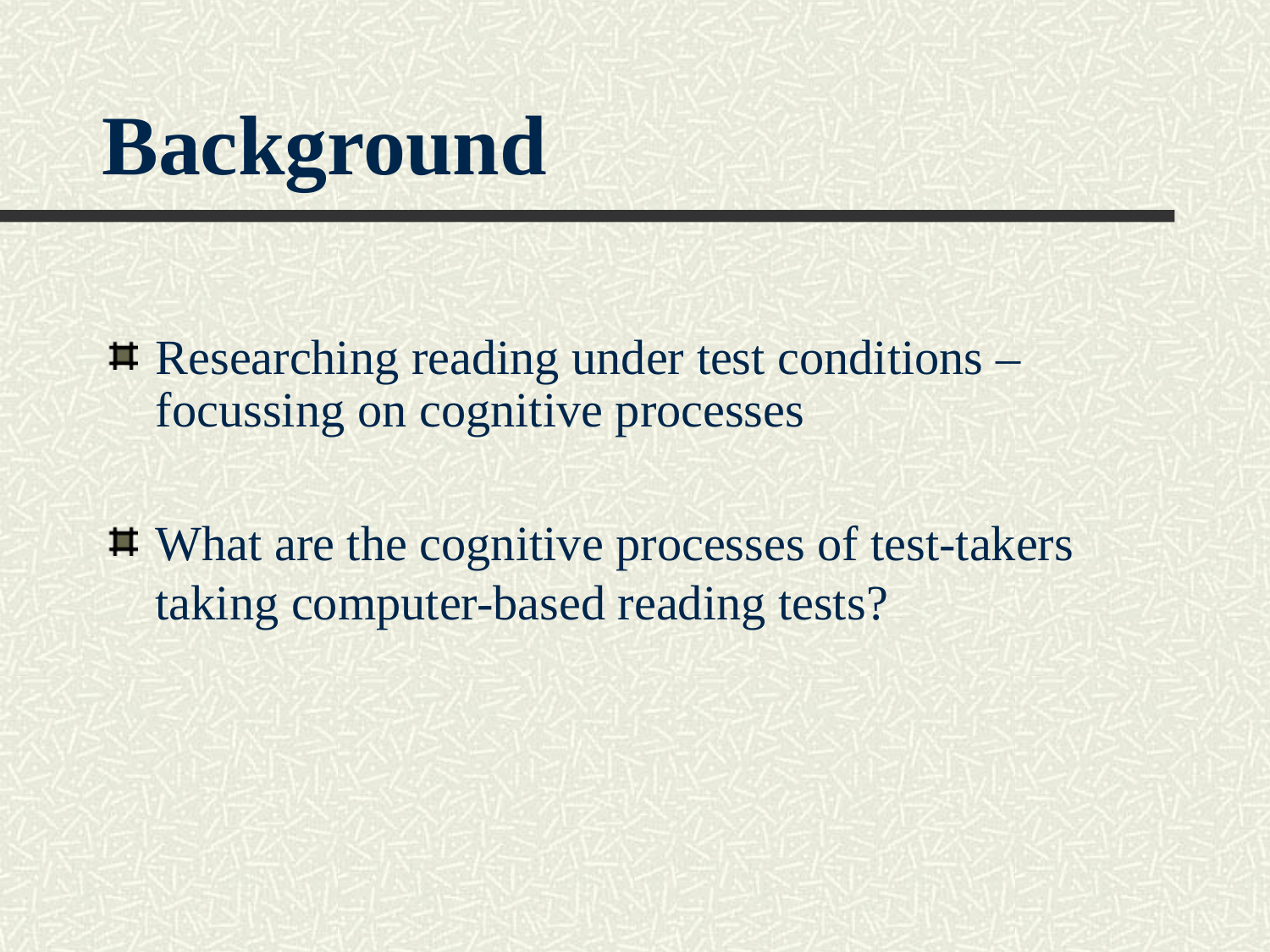

# Background

Researching reading under test conditions – focussing on cognitive processes

What are the cognitive processes of test-takers taking computer-based reading tests?